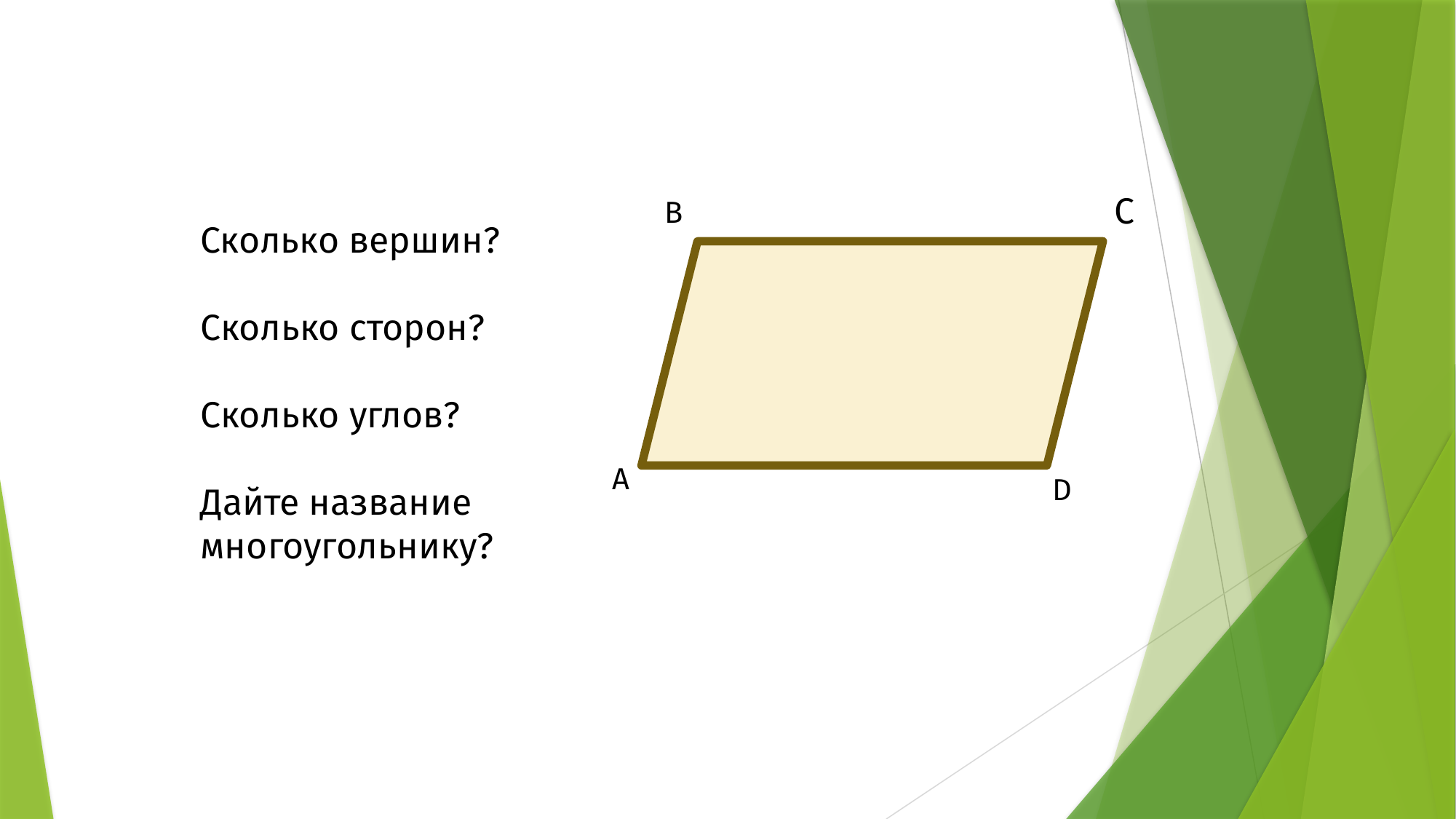

C
B
Сколько вершин?

Cколько сторон?

Cколько углов?

Дайте название многоугольнику?

A
D